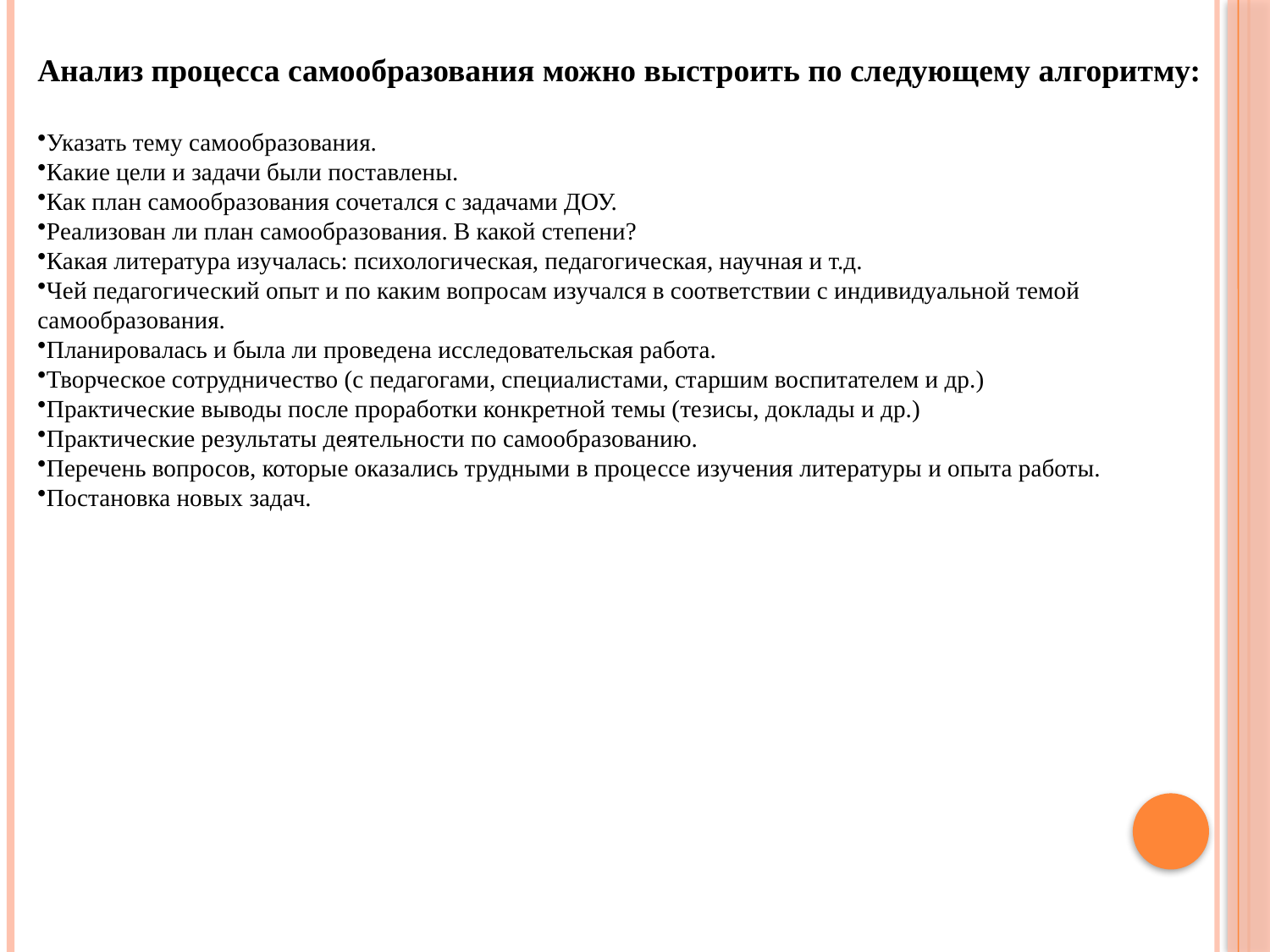

Анализ процесса самообразования можно выстроить по следующему алгоритму:

Указать тему самообразования.
Какие цели и задачи были поставлены.
Как план самообразования сочетался с задачами ДОУ.
Реализован ли план самообразования. В какой степени?
Какая литература изучалась: психологическая, педагогическая, научная и т.д.
Чей педагогический опыт и по каким вопросам изучался в соответствии с индивидуальной темой самообразования.
Планировалась и была ли проведена исследовательская работа.
Творческое сотрудничество (с педагогами, специалистами, старшим воспитателем и др.)
Практические выводы после проработки конкретной темы (тезисы, доклады и др.)
Практические результаты деятельности по самообразованию.
Перечень вопросов, которые оказались трудными в процессе изучения литературы и опыта работы.
Постановка новых задач.